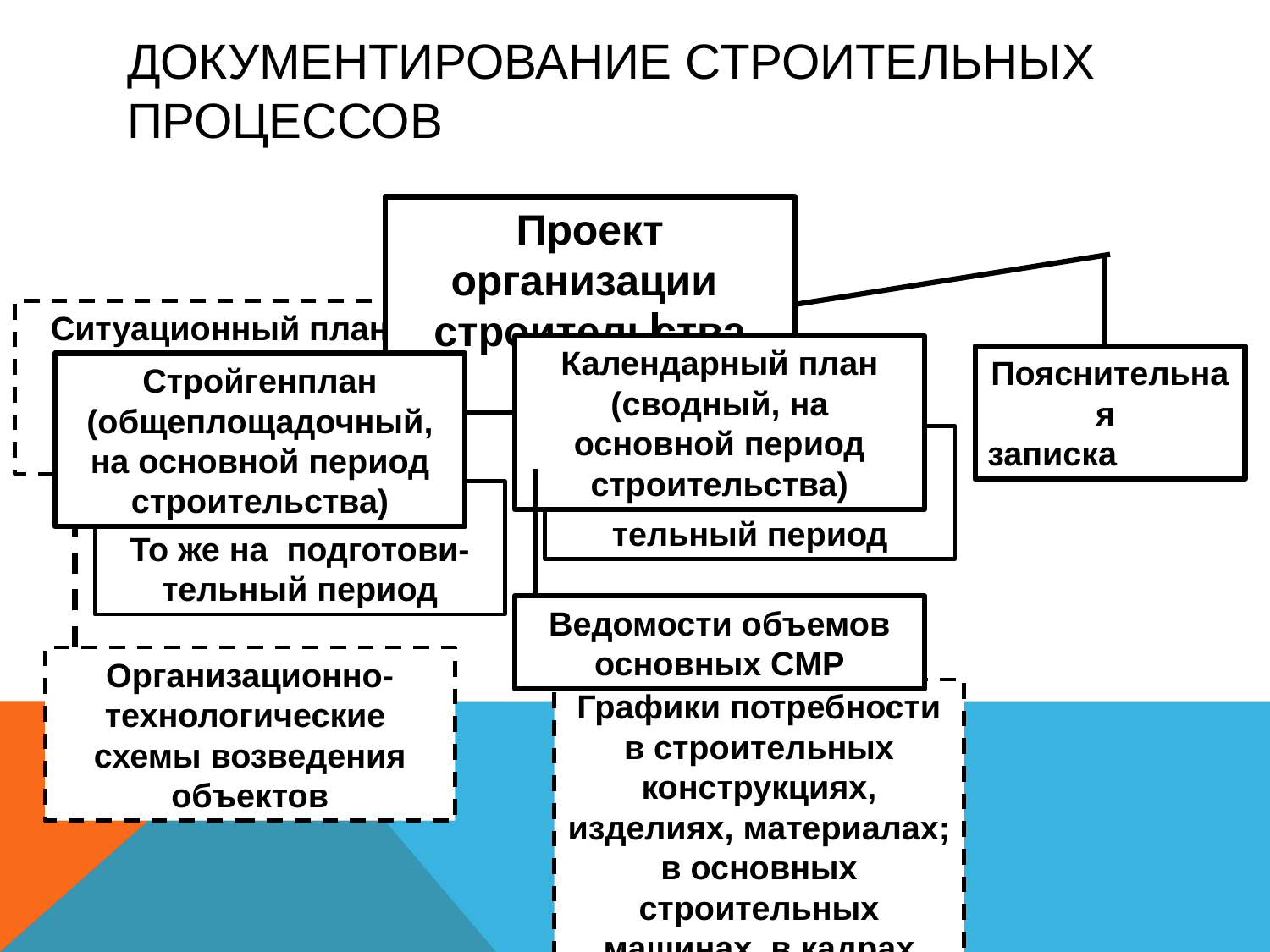

# ДОКУМЕНТИРОВАНИЕ СТРОИТЕЛЬНЫХ ПРОЦЕССОВ
Проект организации
строительства (ПОС)
Ситуационный план

Календарный план (сводный, на основной период строительства)
Пояснительная
записка
Стройгенплан (общеплощадочный, на основной период строительства)

То же на  подготови-тельный период

То же на  подготови-тельный период
Ведомости объемов основных СМР
Организационно-технологические
схемы возведения объектов
Графики потребности в строительных конструкциях, изделиях, материалах; в основных строительных машинах, в кадрах